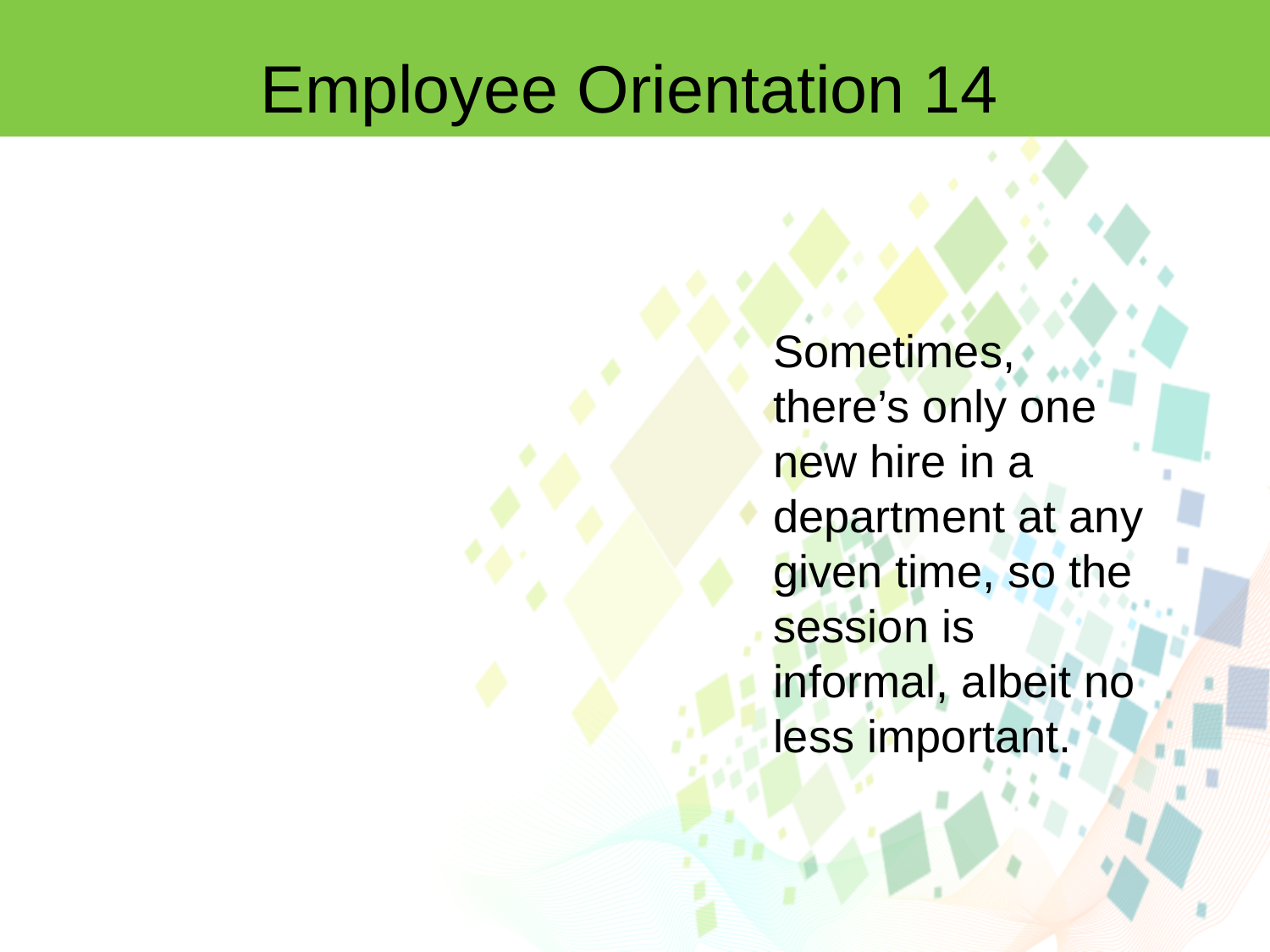

Employee Orientation 14
Sometimes, there’s only one new hire in a department at any given time, so the
session is informal, albeit no less important.